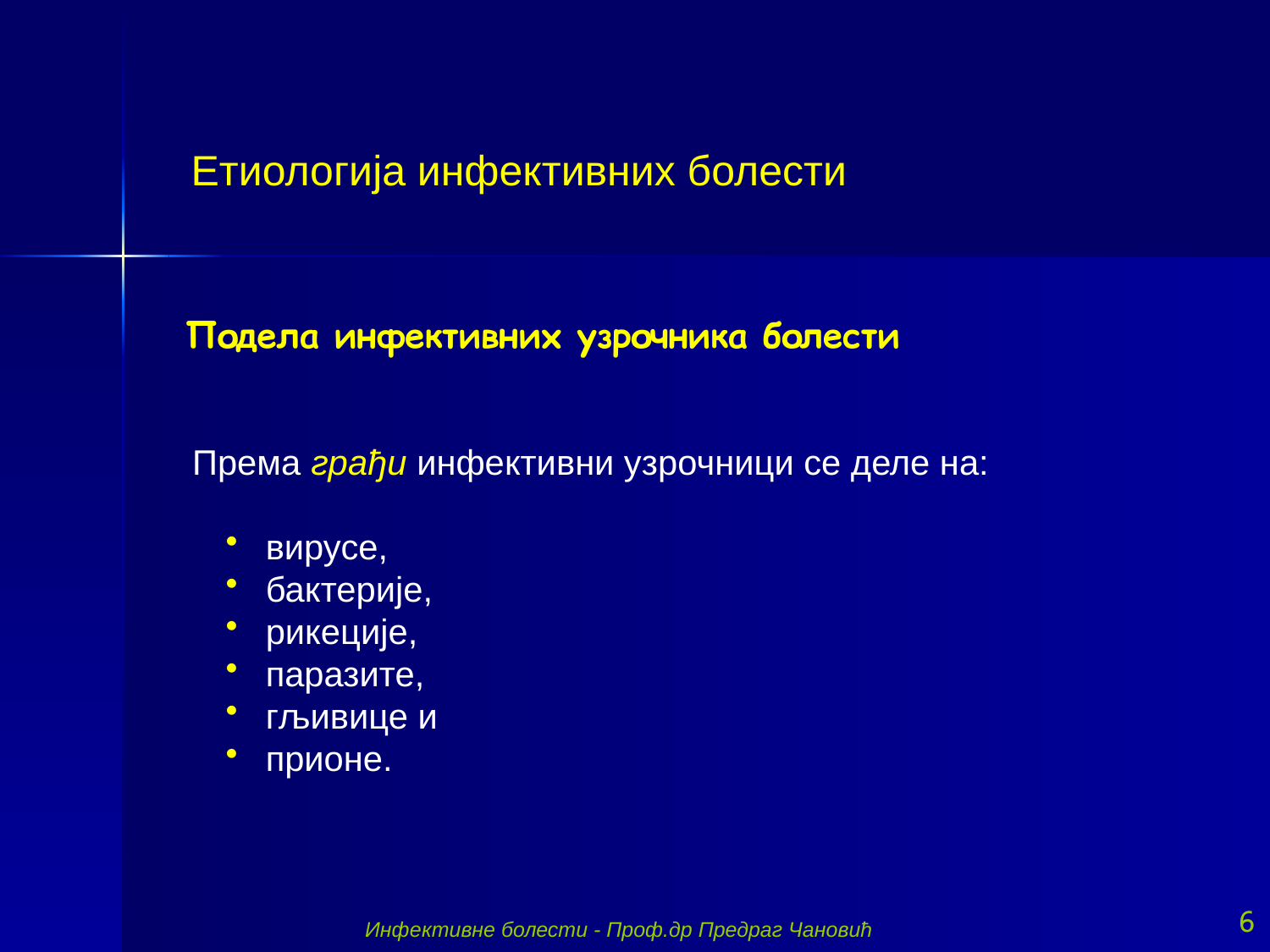

Етиологија инфективних болести
Подела инфективних узрочника болести
Према грађи инфективни узрочници се деле на:

 вирусе,
 бактерије,
 рикеције,
 паразите,
 гљивице и
 прионе.
6
Инфективне болести - Проф.др Предраг Чановић